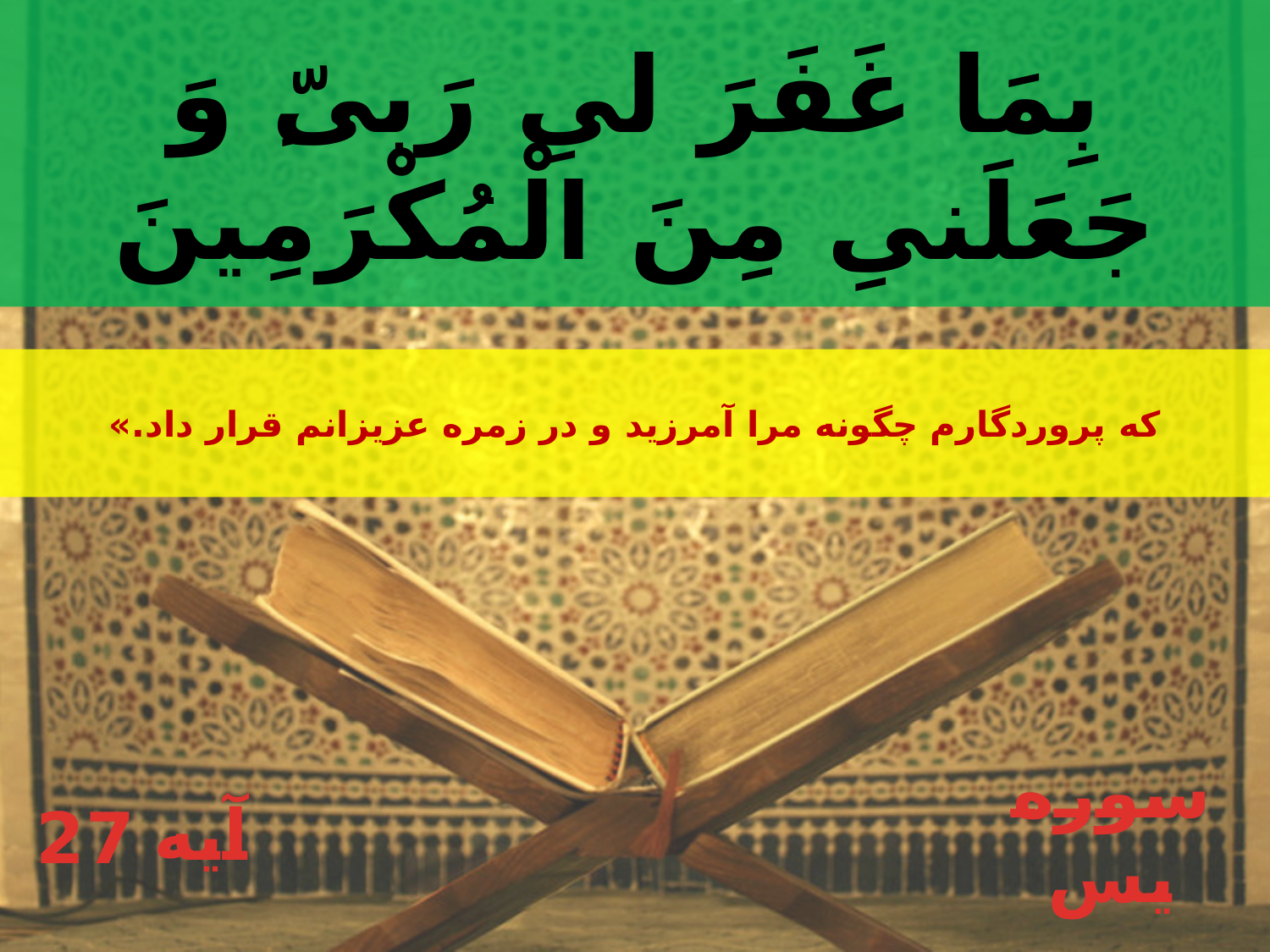

بِمَا غَفَرَ لىِ رَبىّ‏ِ وَ جَعَلَنىِ مِنَ الْمُكْرَمِينَ
كه پروردگارم چگونه مرا آمرزيد و در زمره عزيزانم قرار داد.»
27